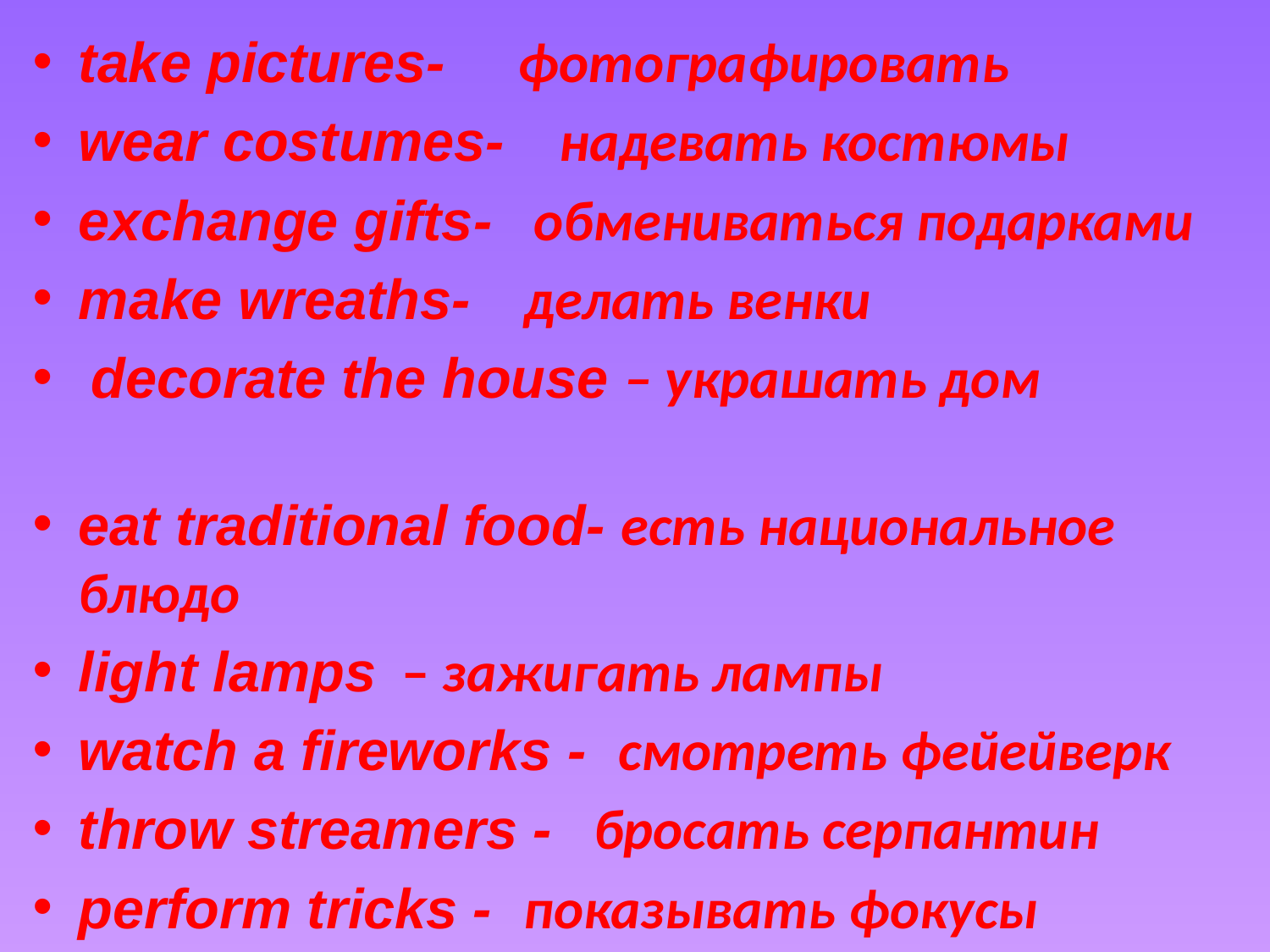

take pictures-     фотографировать
wear costumes-    надевать костюмы
exchange gifts-   обмениваться подарками
make wreaths-    делать венки
 decorate the house – украшать дом
eat traditional food- есть национальное блюдо
light lamps  – зажигать лампы
watch a fireworks -  смотреть фейейверк
throw streamers -   бросать серпантин
perform tricks -  показывать фокусы

#